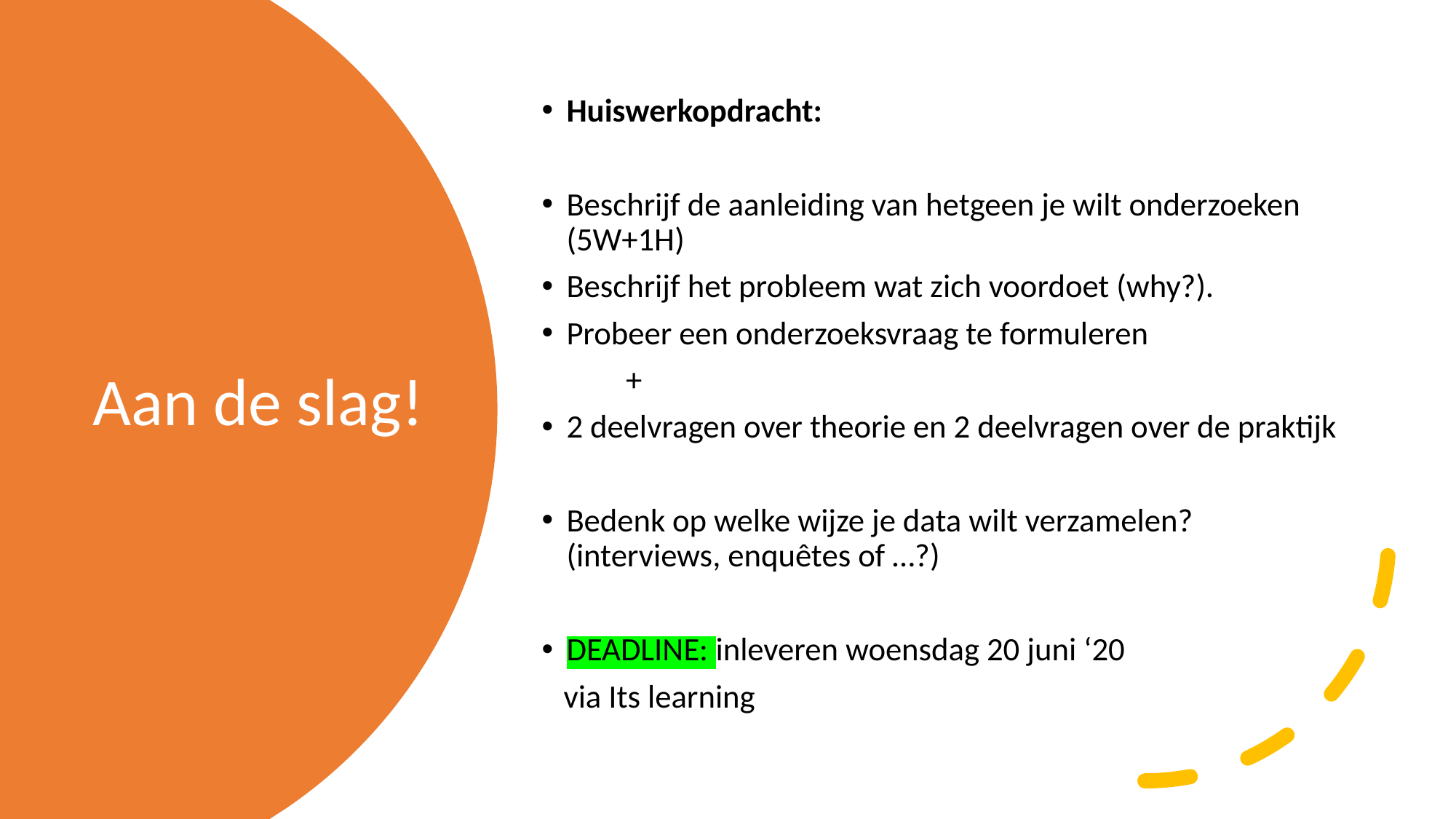

Huiswerkopdracht:

Beschrijf de aanleiding van hetgeen je wilt onderzoeken (5W+1H)
Beschrijf het probleem wat zich voordoet (why?).
Probeer een onderzoeksvraag te formuleren
	+
2 deelvragen over theorie en 2 deelvragen over de praktijk

Bedenk op welke wijze je data wilt verzamelen? (interviews, enquêtes of …?)

DEADLINE: inleveren woensdag 20 juni ‘20
   via Its learning
# Aan de slag!